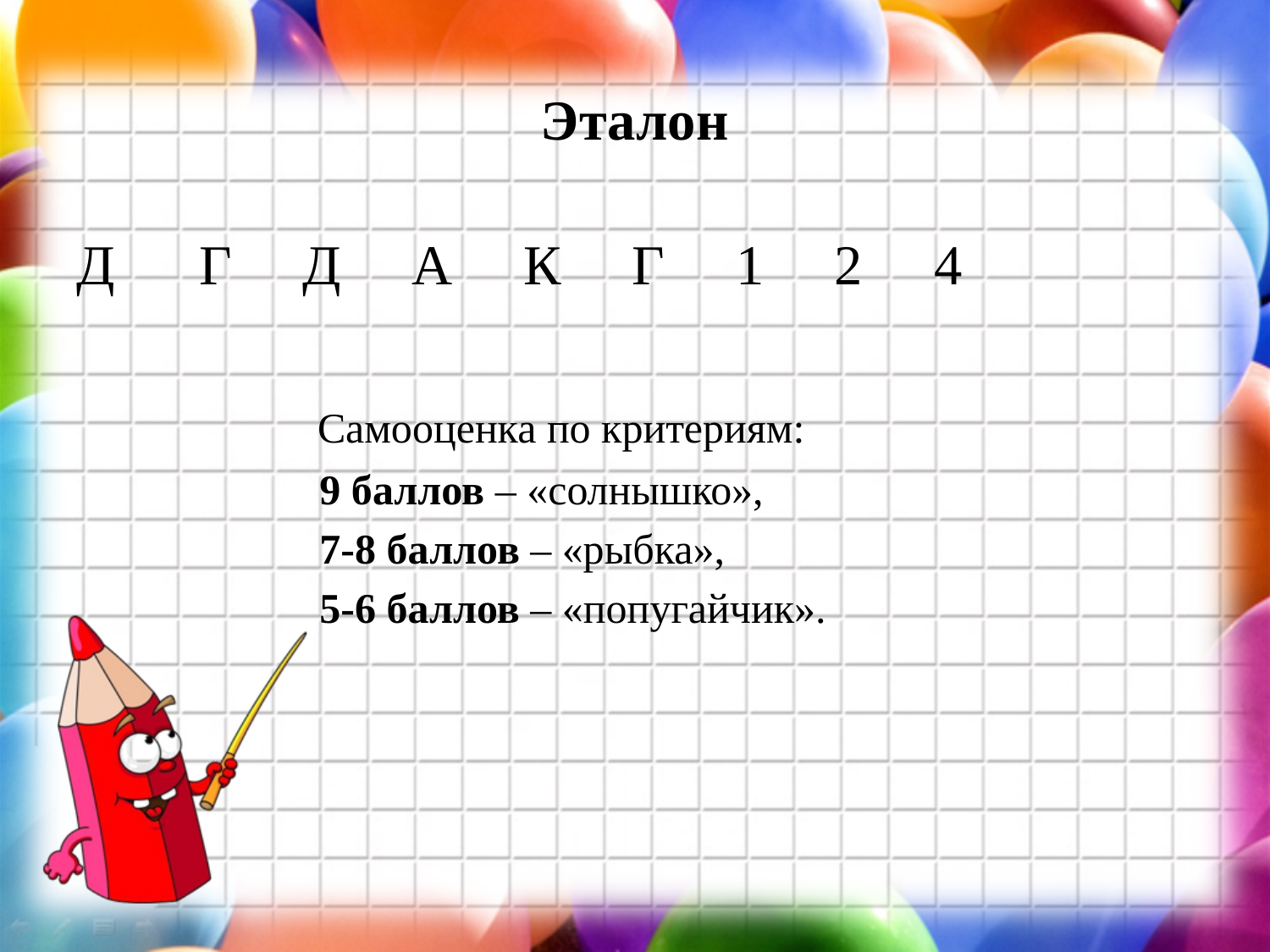

# Эталон
Д      Г     Д     А     К     Г     1     2     4

                   Самооценка по критериям:
                       9 баллов – «солнышко»,
                       7-8 баллов – «рыбка»,
                       5-6 баллов – «попугайчик».